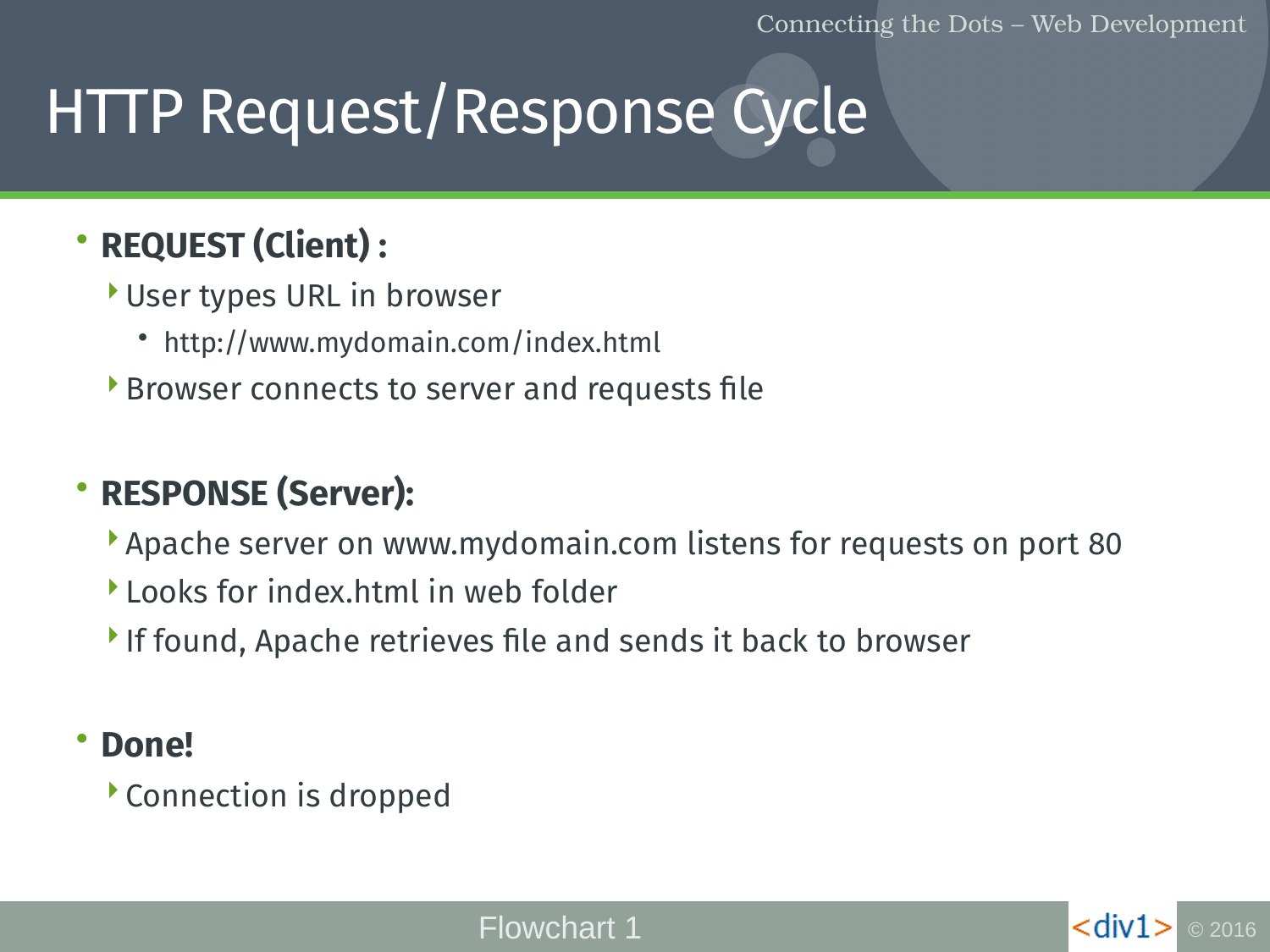

HTTP Request/Response Cycle
REQUEST (Client) :
User types URL in browser
http://www.mydomain.com/index.html
Browser connects to server and requests file

RESPONSE (Server):
Apache server on www.mydomain.com listens for requests on port 80
Looks for index.html in web folder
If found, Apache retrieves file and sends it back to browser

Done!
Connection is dropped

Flowchart 1